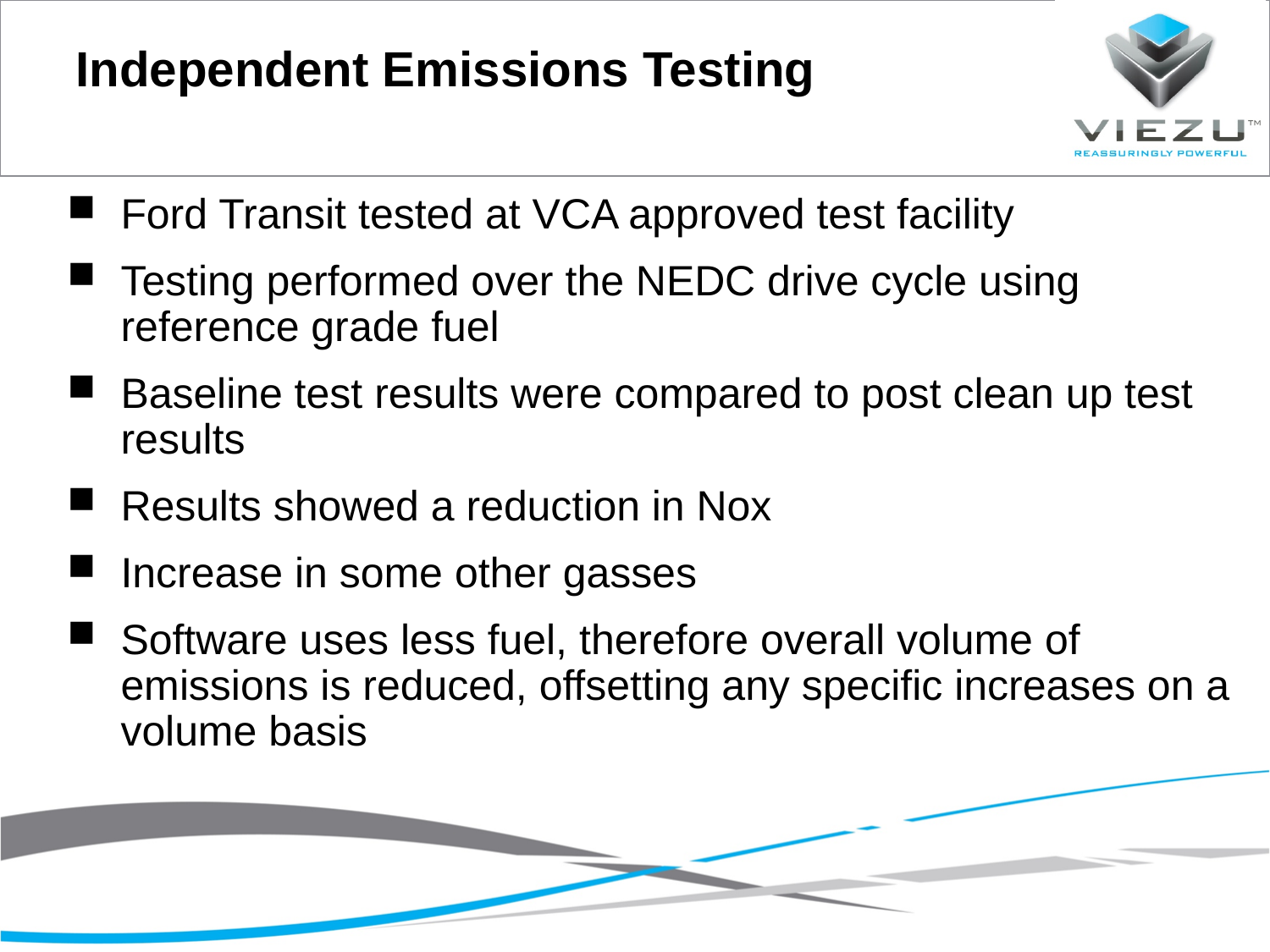

# Independent Emissions Testing
Ford Transit tested at VCA approved test facility
Testing performed over the NEDC drive cycle using reference grade fuel
Baseline test results were compared to post clean up test results
Results showed a reduction in Nox
Increase in some other gasses
Software uses less fuel, therefore overall volume of emissions is reduced, offsetting any specific increases on a volume basis